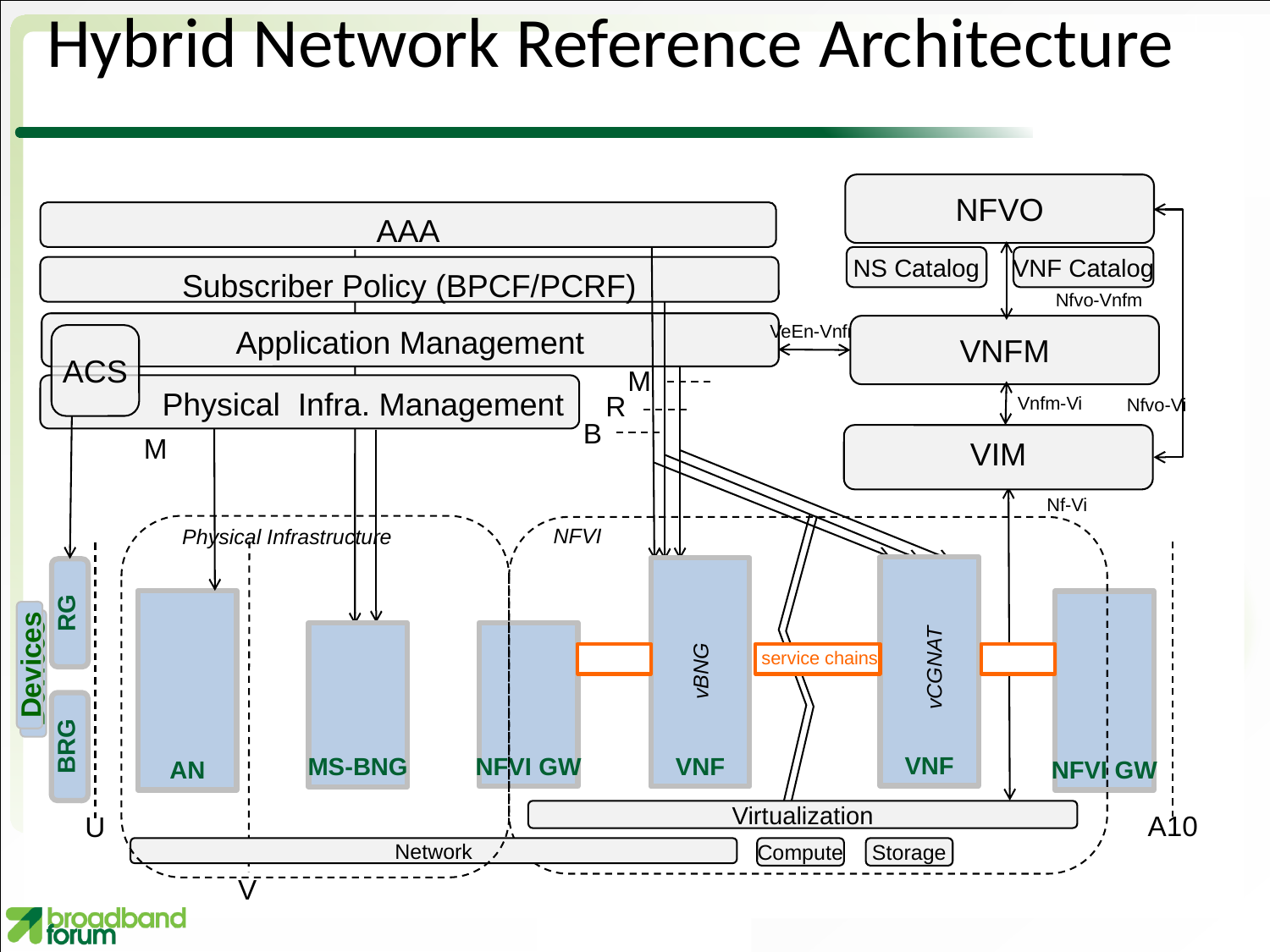

# Hybrid Network Reference Architecture
NFVO

NS Catalog
VNF Catalog
Nfvo-Vnfm
VNFM
Vnfm-Vi
Nfvo-Vi
VIM
AAA
Subscriber Policy (BPCF/PCRF)
Application Management
VeEn-Vnfm
ACS
M
            Physical  Infra. Management
R
B
M
Nf-Vi

NFVI

Physical Infrastructure
VNF
VNF
AN
NFVI GW
RG
MS-BNG
NFVI GW
service chains

vCGNAT
Devices
vBNG
Devices
BRG
Virtualization
A10
U
Network
Compute
Storage
V